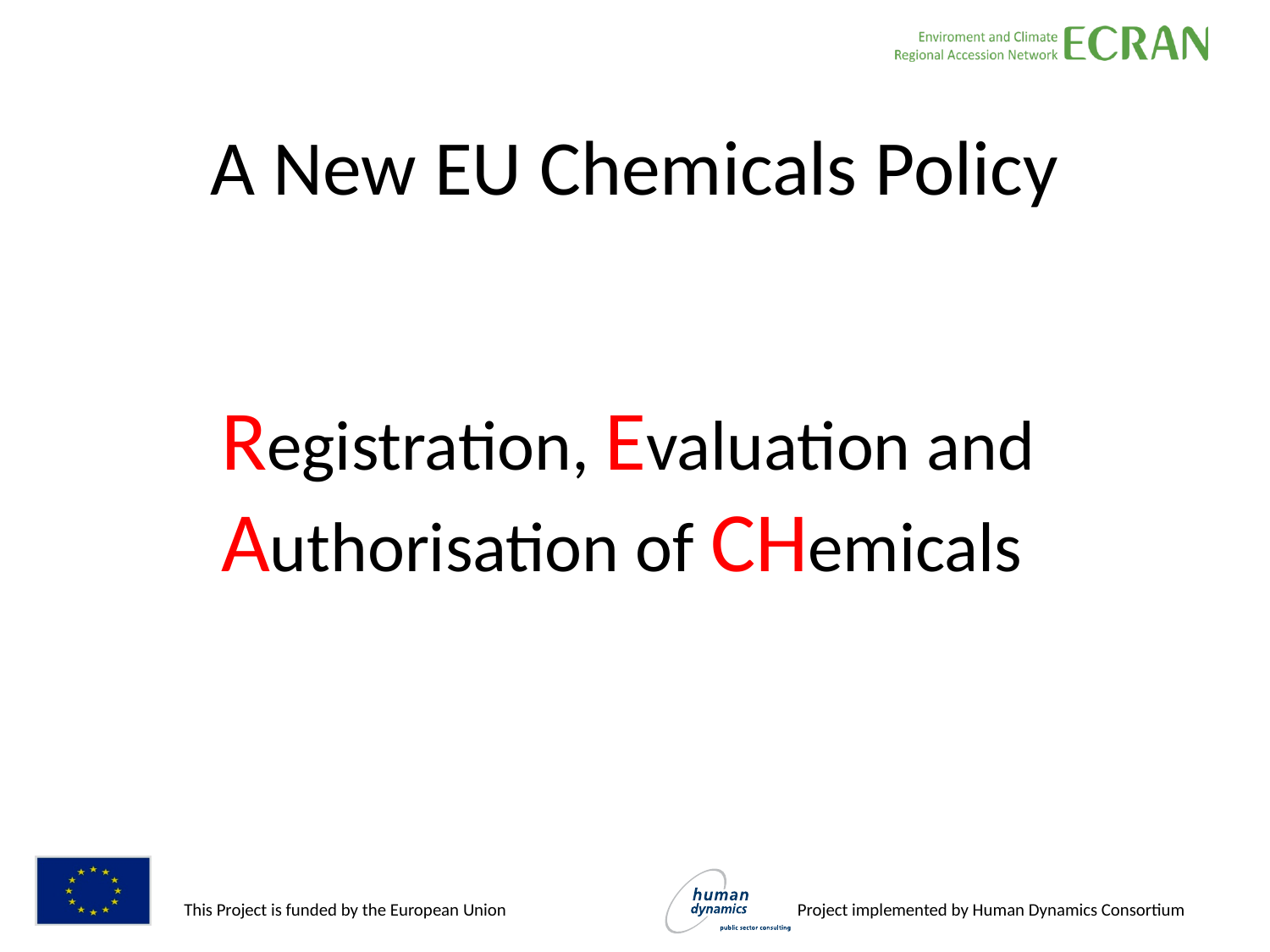

# A New EU Chemicals Policy
Registration, Evaluation and Authorisation of CHemicals